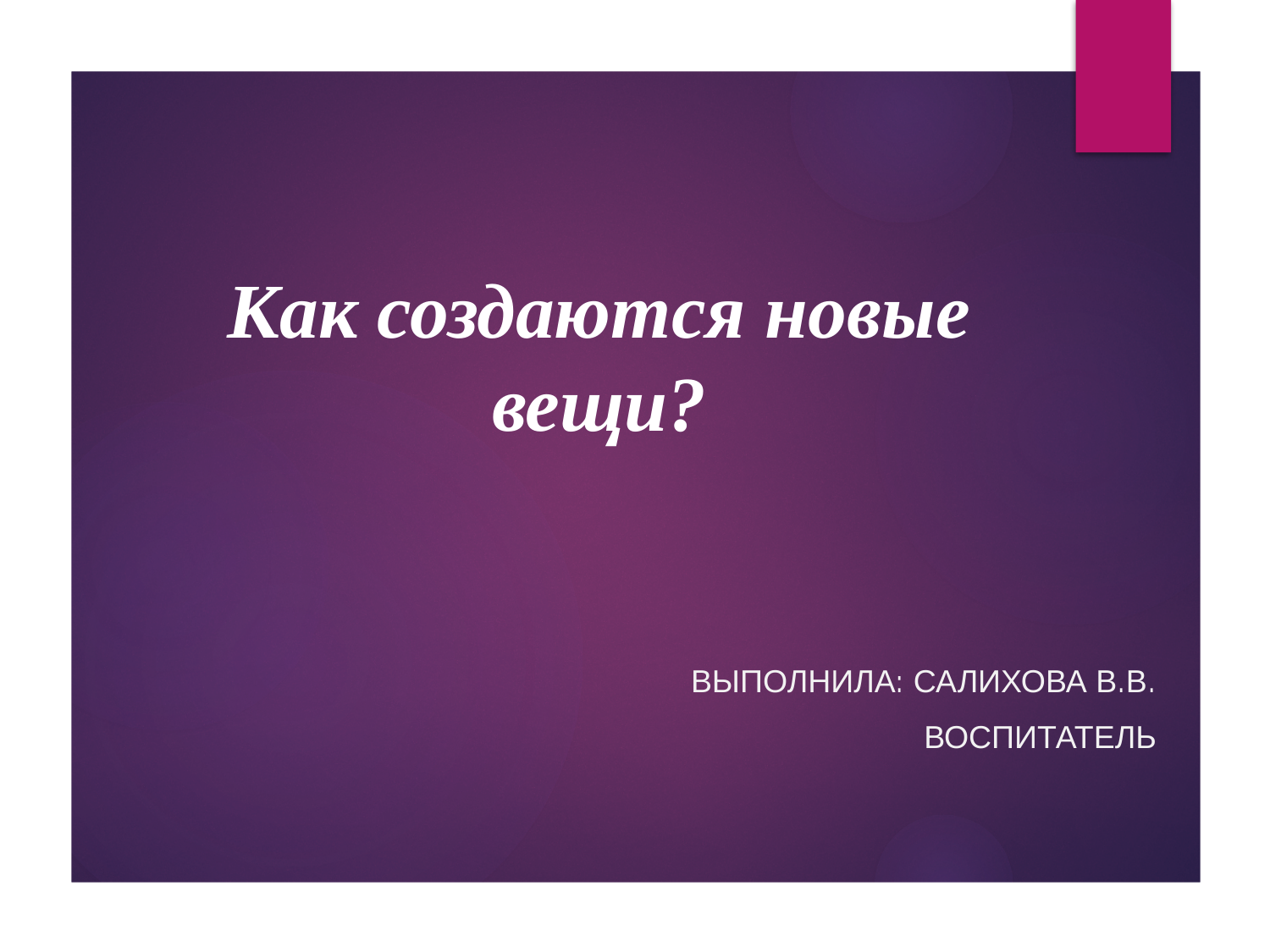

# Как создаются новые вещи?
Выполнила: салихова В.В.
воспитатель